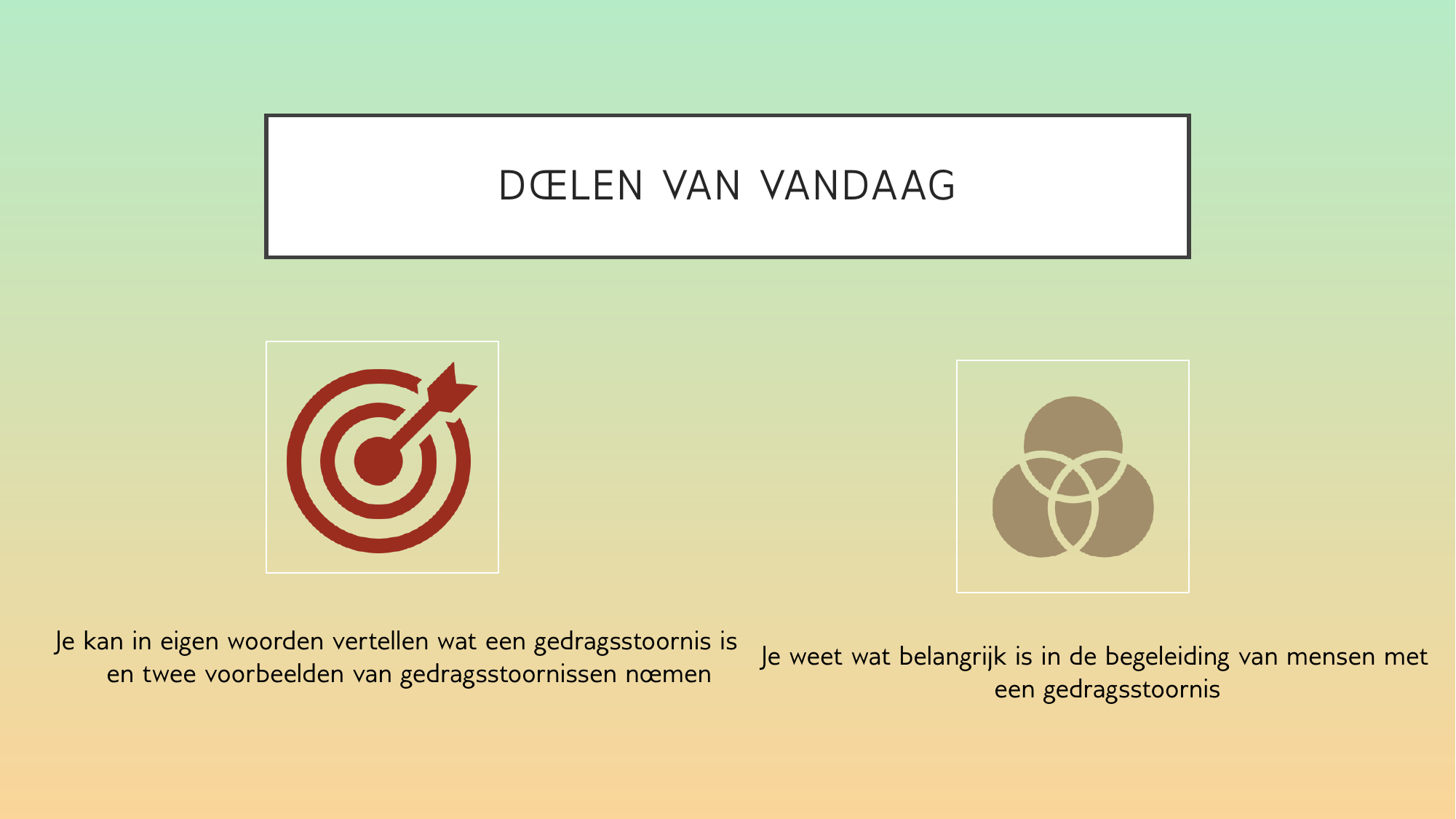

# Doelen van vandaag

Je kan in eigen woorden vertellen wat een gedragsstoornis is
   en twee voorbeelden van gedragsstoornissen noemen
Je weet wat belangrijk is in de begeleiding van mensen met
  een gedragsstoornis